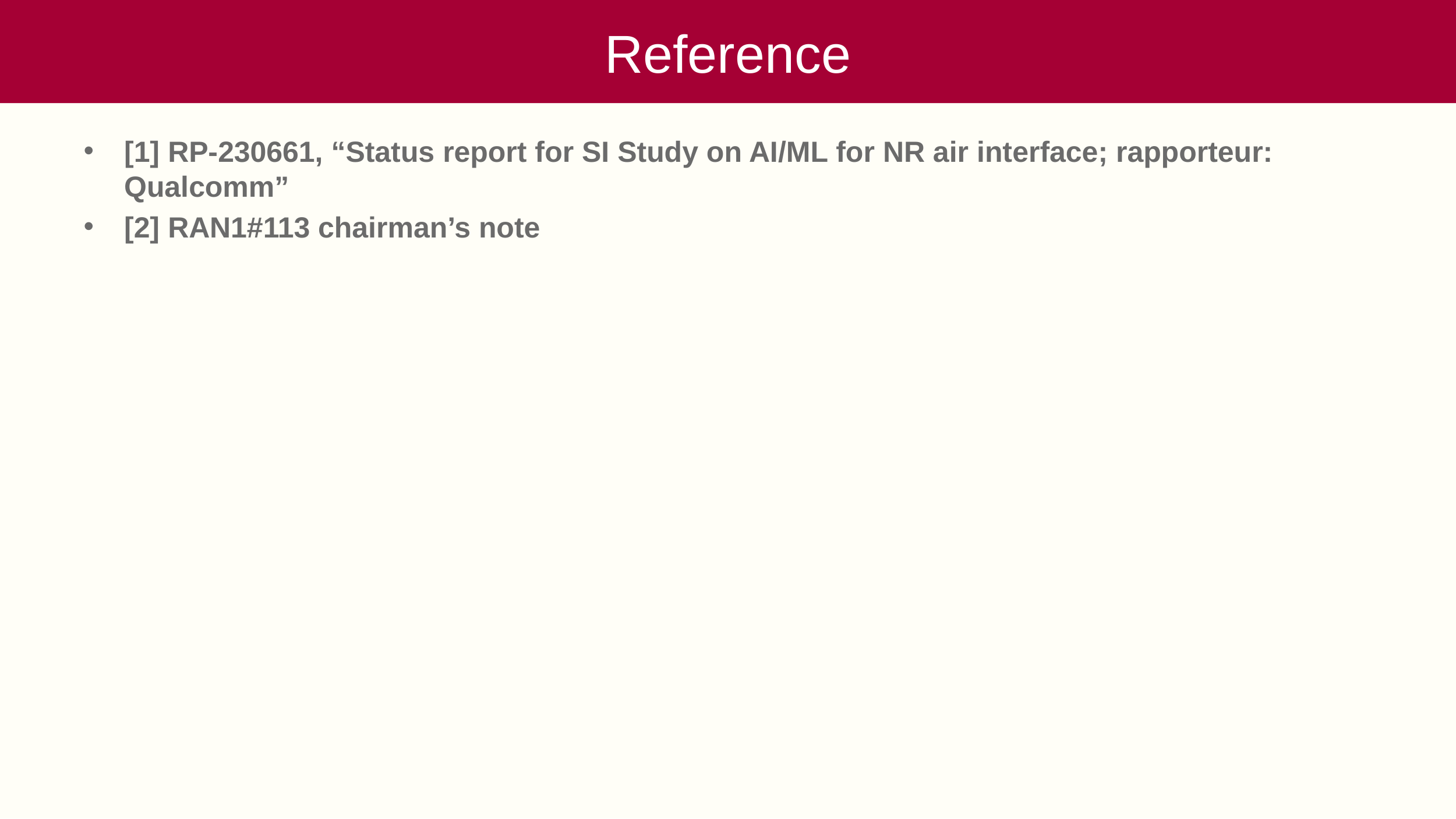

# Reference
[1] RP-230661, “Status report for SI Study on AI/ML for NR air interface; rapporteur: Qualcomm”
[2] RAN1#113 chairman’s note